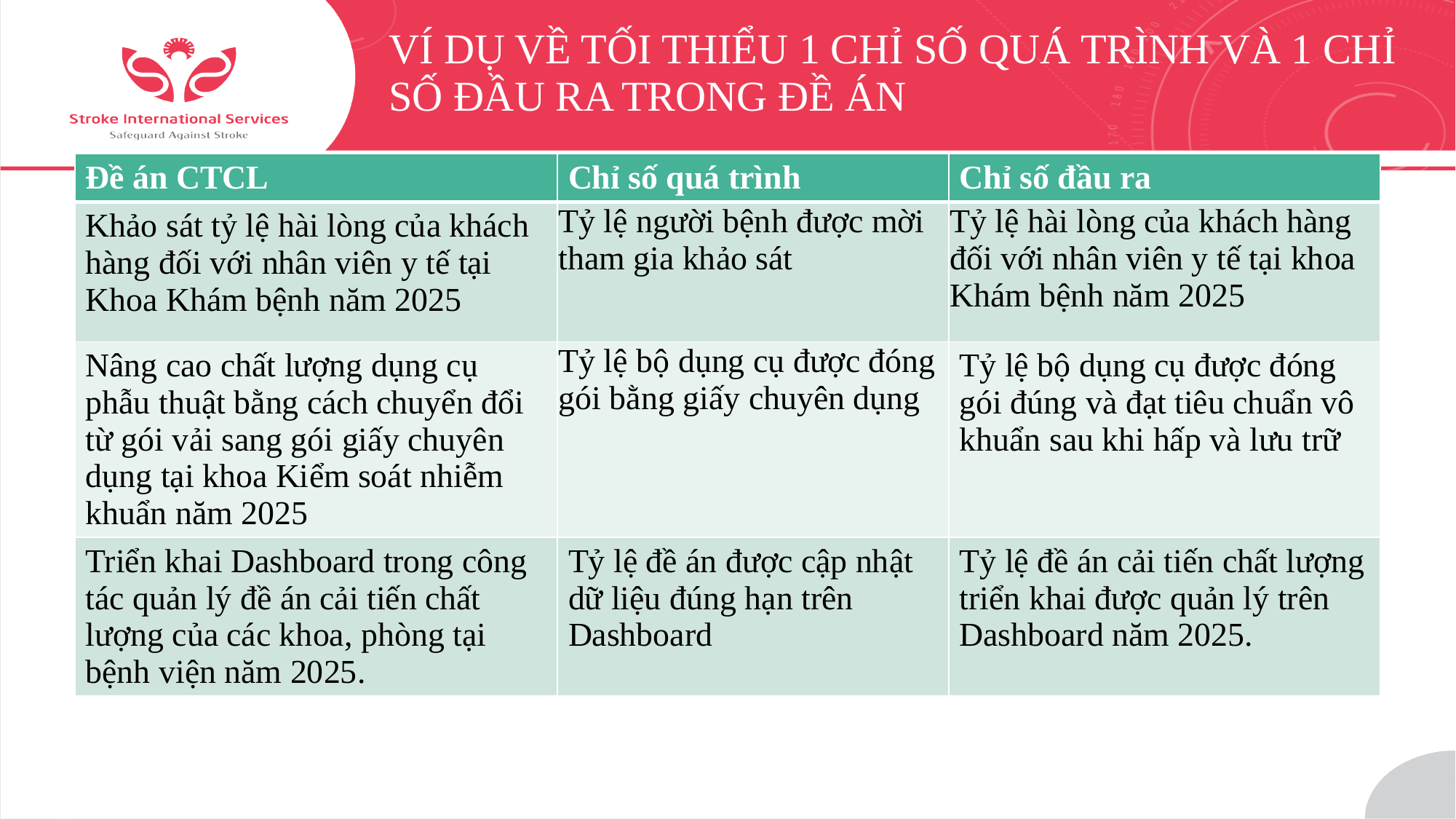

Ví dụ về tối thiểu 1 chỉ số quá trình và 1 chỉ số đầu ra trong đề án
#
| Đề án CTCL | Chỉ số quá trình | Chỉ số đầu ra |
| --- | --- | --- |
| Khảo sát tỷ lệ hài lòng của khách hàng đối với nhân viên y tế tại Khoa Khám bệnh năm 2025 | Tỷ lệ người bệnh được mời tham gia khảo sát | Tỷ lệ hài lòng của khách hàng đối với nhân viên y tế tại khoa Khám bệnh năm 2025 |
| Nâng cao chất lượng dụng cụ phẫu thuật bằng cách chuyển đổi từ gói vải sang gói giấy chuyên dụng tại khoa Kiểm soát nhiễm khuẩn năm 2025 | Tỷ lệ bộ dụng cụ được đóng gói bằng giấy chuyên dụng | Tỷ lệ bộ dụng cụ được đóng gói đúng và đạt tiêu chuẩn vô khuẩn sau khi hấp và lưu trữ |
| Triển khai Dashboard trong công tác quản lý đề án cải tiến chất lượng của các khoa, phòng tại bệnh viện năm 2025. | Tỷ lệ đề án được cập nhật dữ liệu đúng hạn trên Dashboard | Tỷ lệ đề án cải tiến chất lượng triển khai được quản lý trên Dashboard năm 2025. |

35